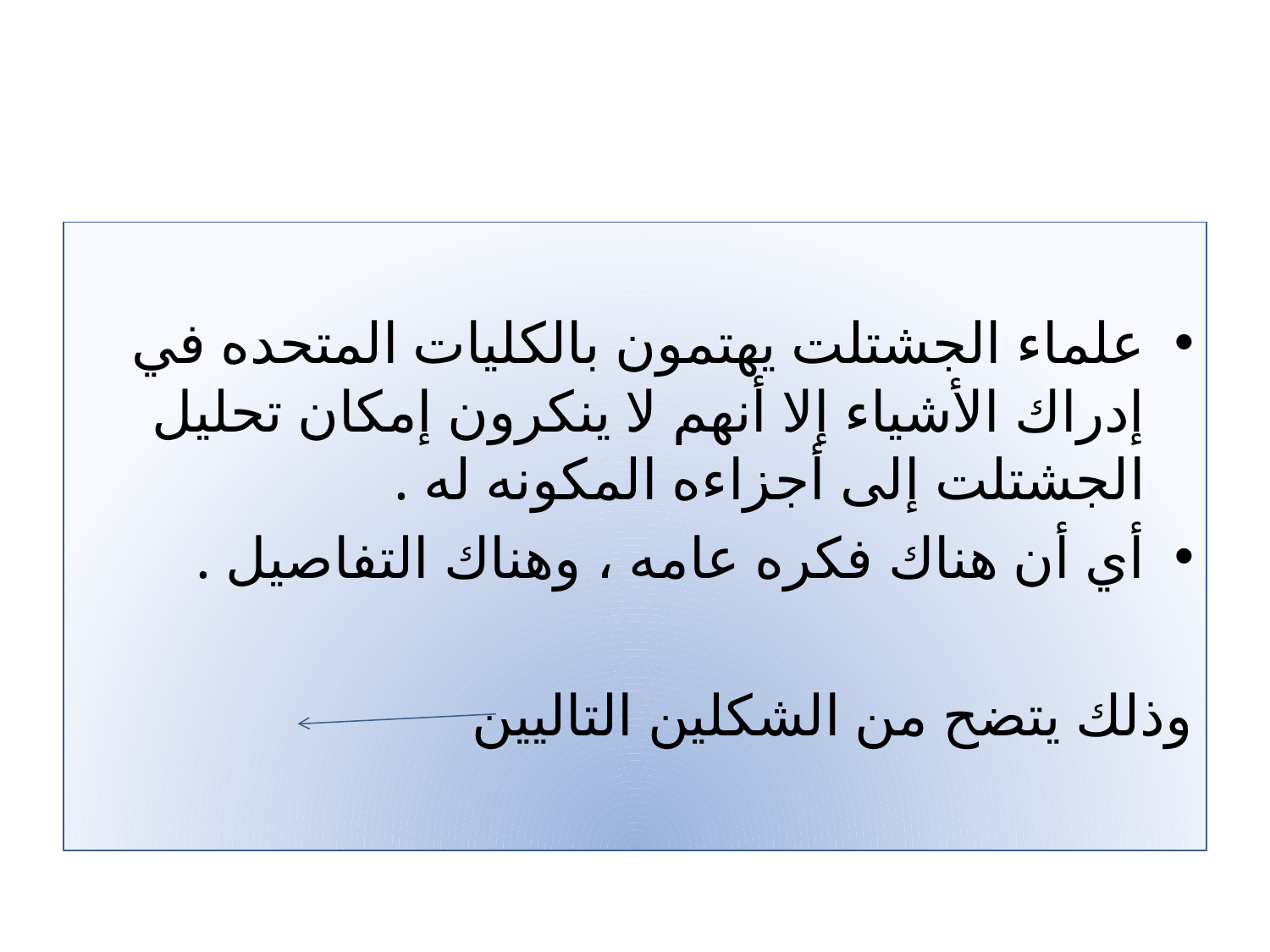

علماء الجشتلت يهتمون بالكليات المتحده في إدراك الأشياء إلا أنهم لا ينكرون إمكان تحليل الجشتلت إلى أجزاءه المكونه له .
أي أن هناك فكره عامه ، وهناك التفاصيل .

وذلك يتضح من الشكلين التاليين